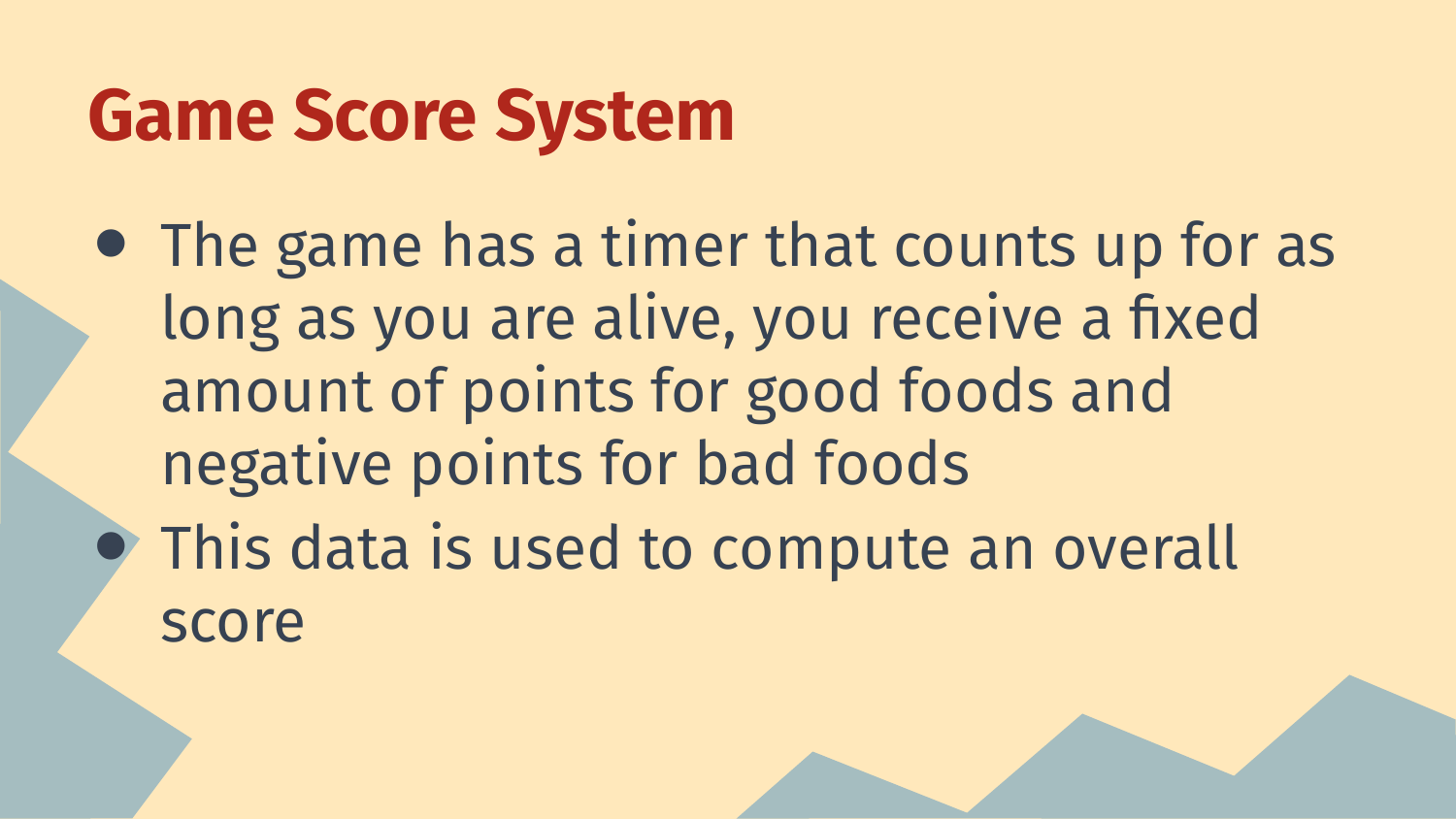

# Game Score System
The game has a timer that counts up for as long as you are alive, you receive a fixed amount of points for good foods and negative points for bad foods
This data is used to compute an overall score